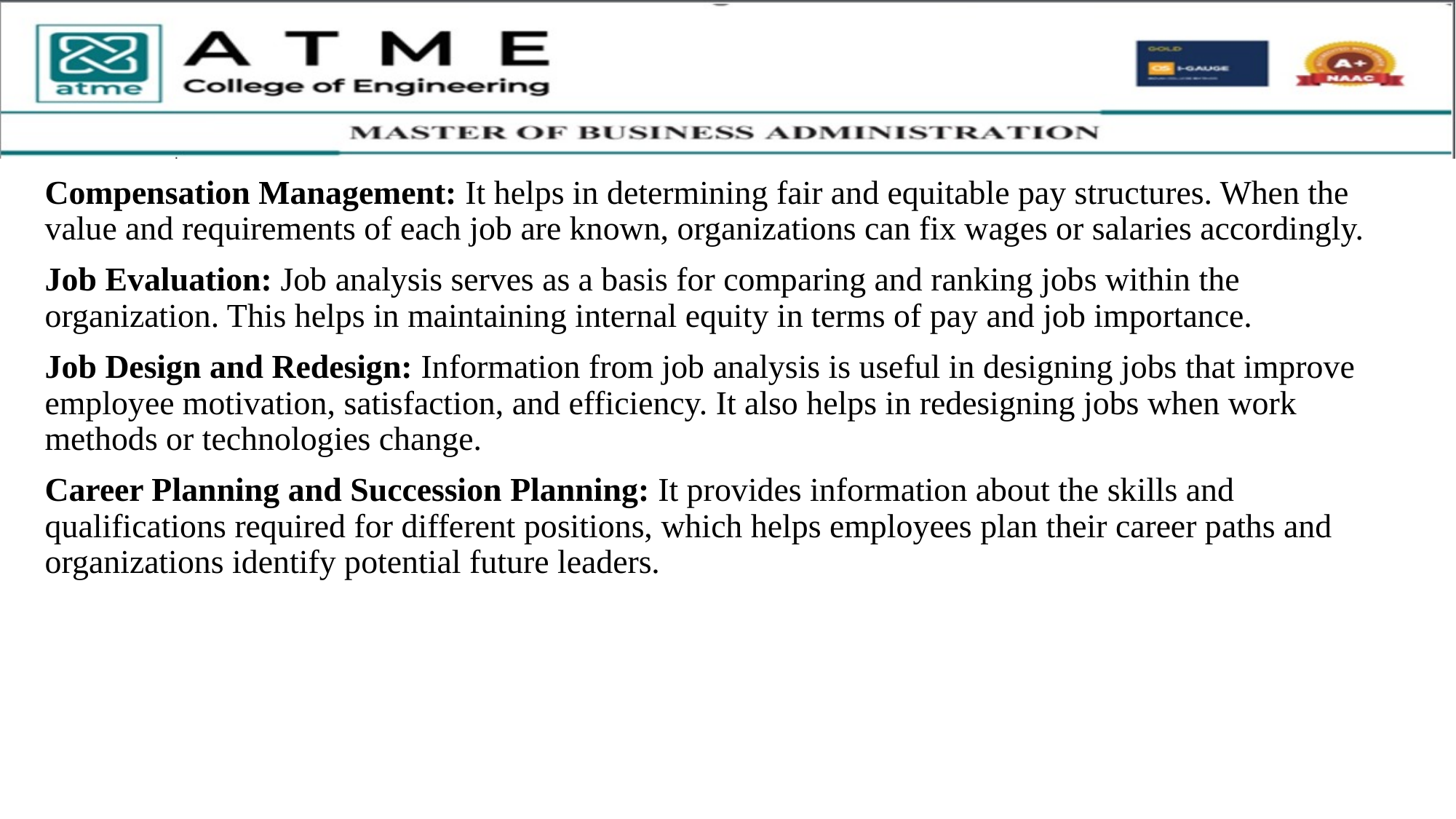

Compensation Management: It helps in determining fair and equitable pay structures. When the value and requirements of each job are known, organizations can fix wages or salaries accordingly.
Job Evaluation: Job analysis serves as a basis for comparing and ranking jobs within the organization. This helps in maintaining internal equity in terms of pay and job importance.
Job Design and Redesign: Information from job analysis is useful in designing jobs that improve employee motivation, satisfaction, and efficiency. It also helps in redesigning jobs when work methods or technologies change.
Career Planning and Succession Planning: It provides information about the skills and qualifications required for different positions, which helps employees plan their career paths and organizations identify potential future leaders.